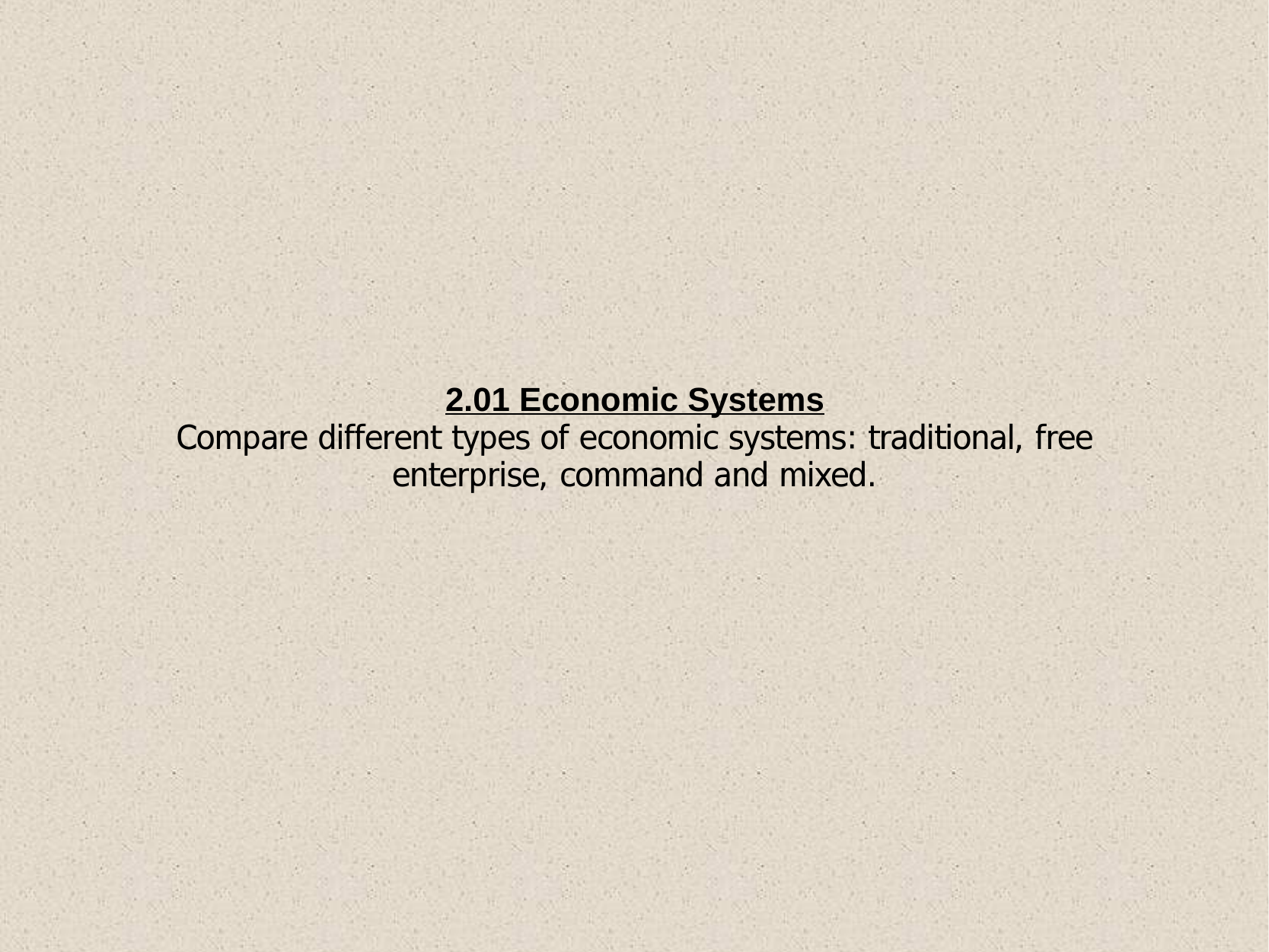

# 2.01 Economic Systems Compare different types of economic systems: traditional, free enterprise, command and mixed.